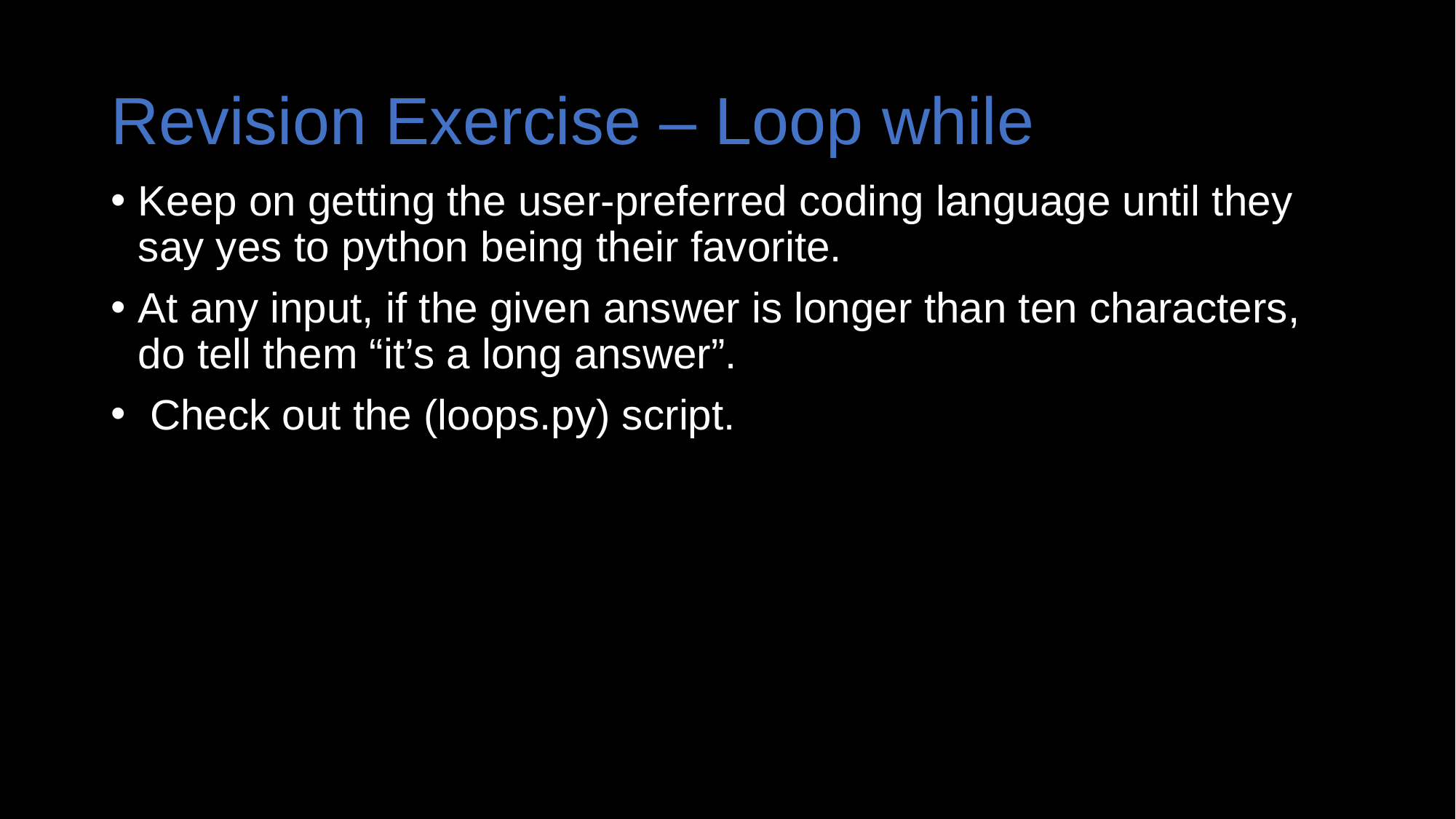

# Revision Exercise – Loop while
Keep on getting the user-preferred coding language until they say yes to python being their favorite.
At any input, if the given answer is longer than ten characters, do tell them “it’s a long answer”.
 Check out the (loops.py) script.